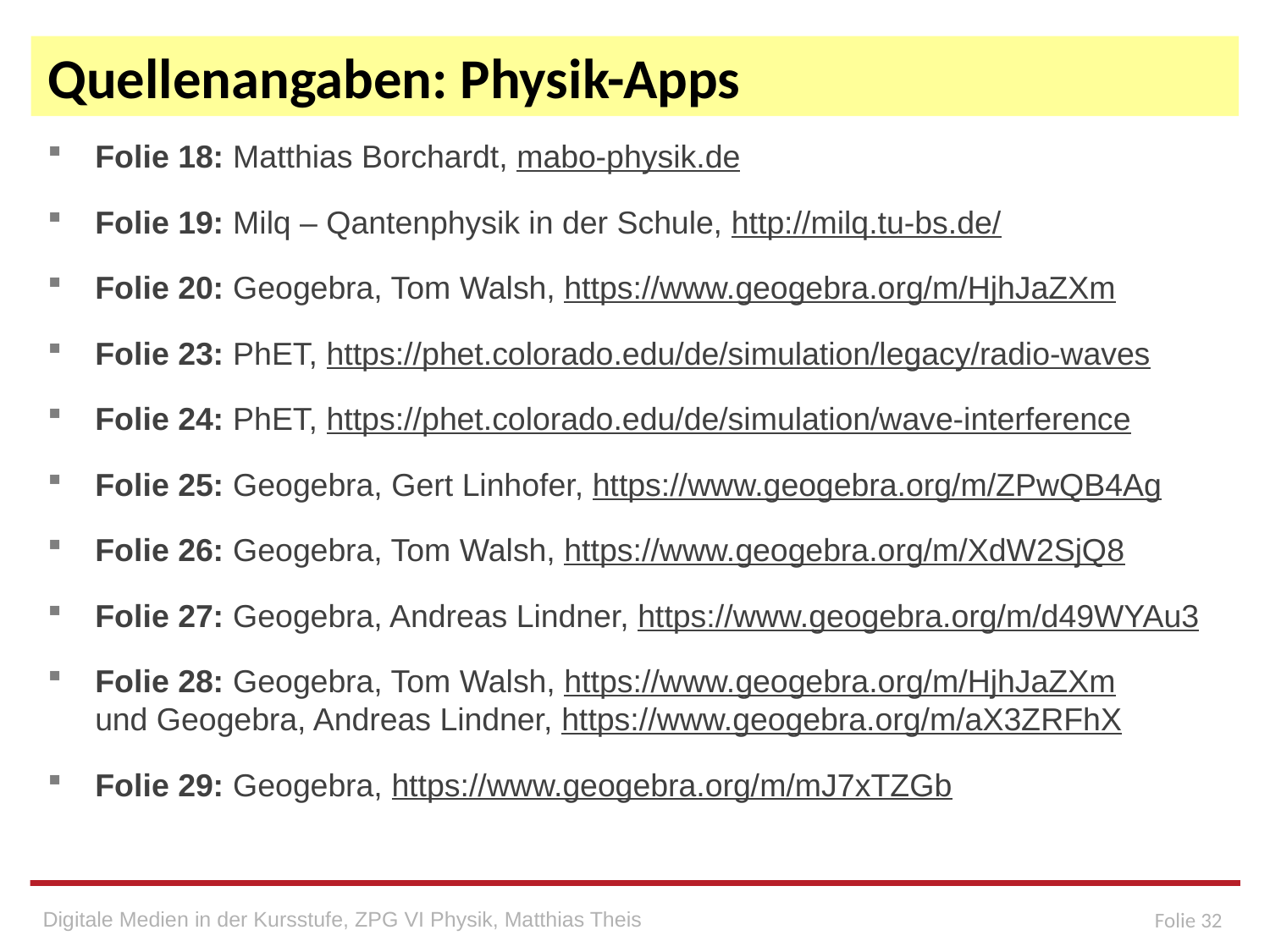

# Quellenangaben: Physik-Apps
Folie 18: Matthias Borchardt, mabo-physik.de
Folie 19: Milq – Qantenphysik in der Schule, http://milq.tu-bs.de/
Folie 20: Geogebra, Tom Walsh, https://www.geogebra.org/m/HjhJaZXm
Folie 23: PhET, https://phet.colorado.edu/de/simulation/legacy/radio-waves
Folie 24: PhET, https://phet.colorado.edu/de/simulation/wave-interference
Folie 25: Geogebra, Gert Linhofer, https://www.geogebra.org/m/ZPwQB4Ag
Folie 26: Geogebra, Tom Walsh, https://www.geogebra.org/m/XdW2SjQ8
Folie 27: Geogebra, Andreas Lindner, https://www.geogebra.org/m/d49WYAu3
Folie 28: Geogebra, Tom Walsh, https://www.geogebra.org/m/HjhJaZXm
und Geogebra, Andreas Lindner, https://www.geogebra.org/m/aX3ZRFhX
Folie 29: Geogebra, https://www.geogebra.org/m/mJ7xTZGb

Digitale Medien in der Kursstufe, ZPG VI Physik, Matthias Theis
Folie 32